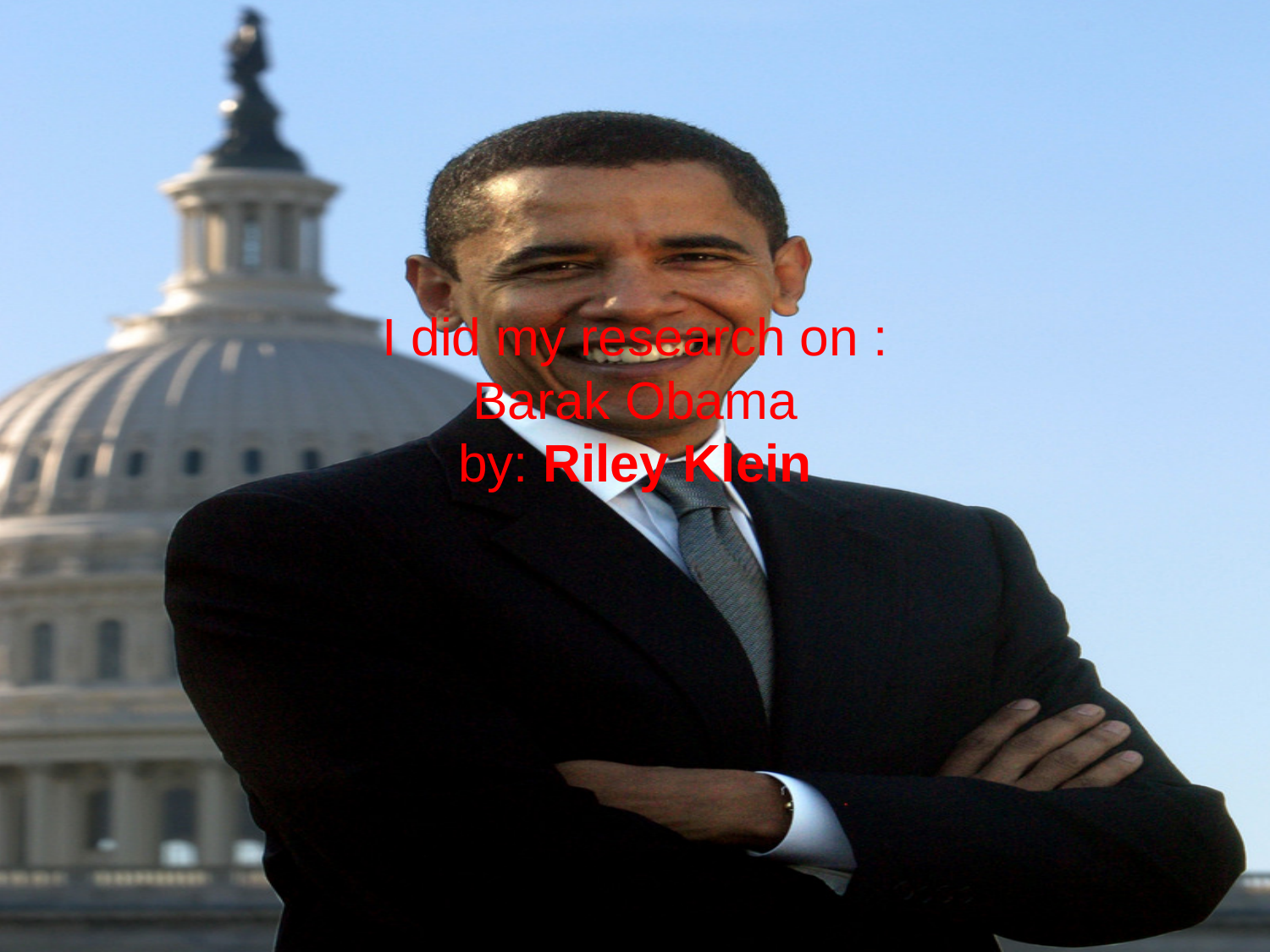

# I did my research on : Barak Obama by: Riley Klein